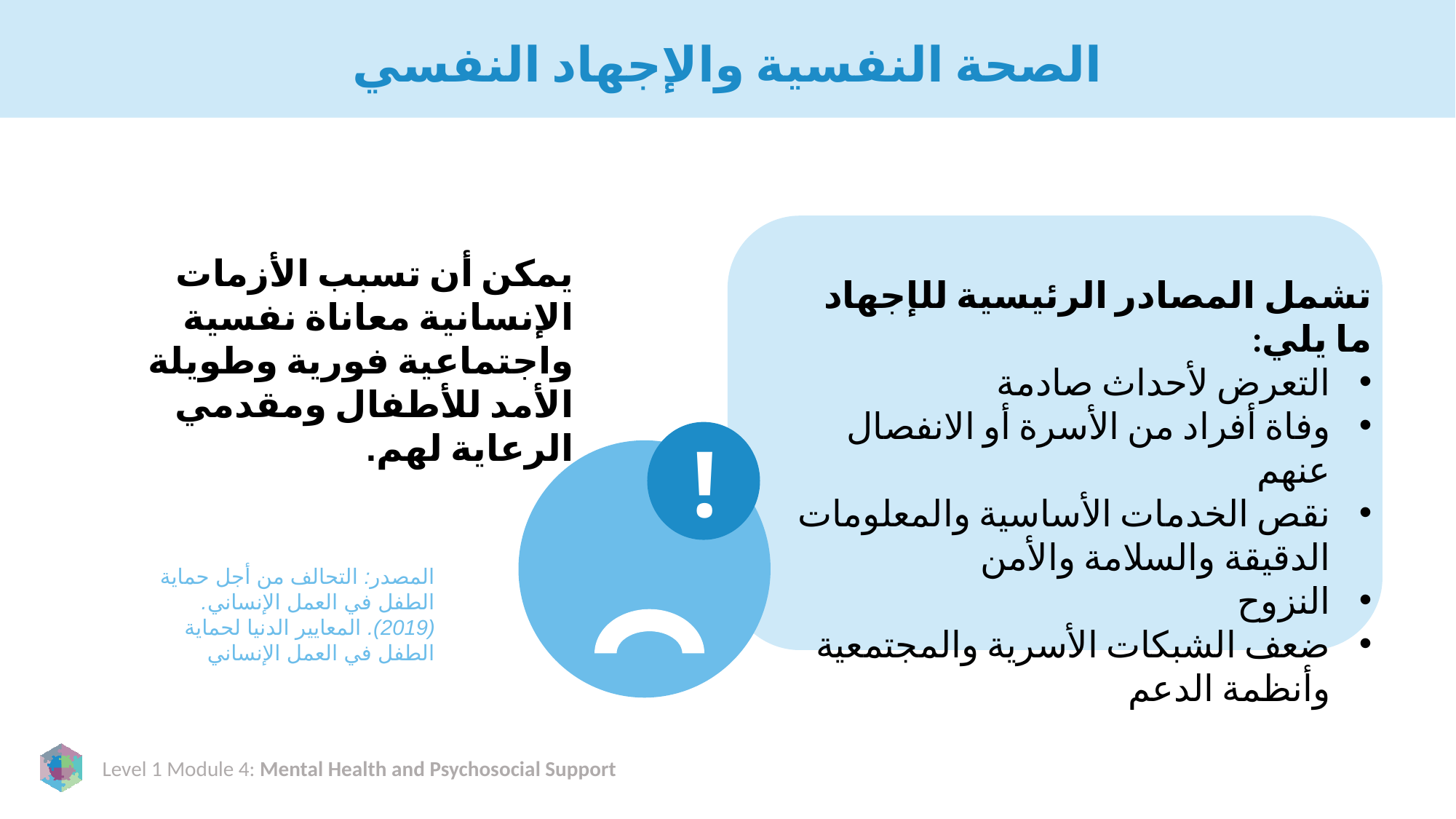

# الصحة النفسية والإجهاد النفسي

يمكن أن تسبب الأزمات الإنسانية معاناة نفسية واجتماعية فورية وطويلة الأمد للأطفال ومقدمي الرعاية لهم.
تشمل المصادر الرئيسية للإجهاد ما يلي:
التعرض لأحداث صادمة
وفاة أفراد من الأسرة أو الانفصال عنهم
نقص الخدمات الأساسية والمعلومات الدقيقة والسلامة والأمن
النزوح
ضعف الشبكات الأسرية والمجتمعية وأنظمة الدعم
!

المصدر: التحالف من أجل حماية الطفل في العمل الإنساني. (2019). المعايير الدنيا لحماية الطفل في العمل الإنساني